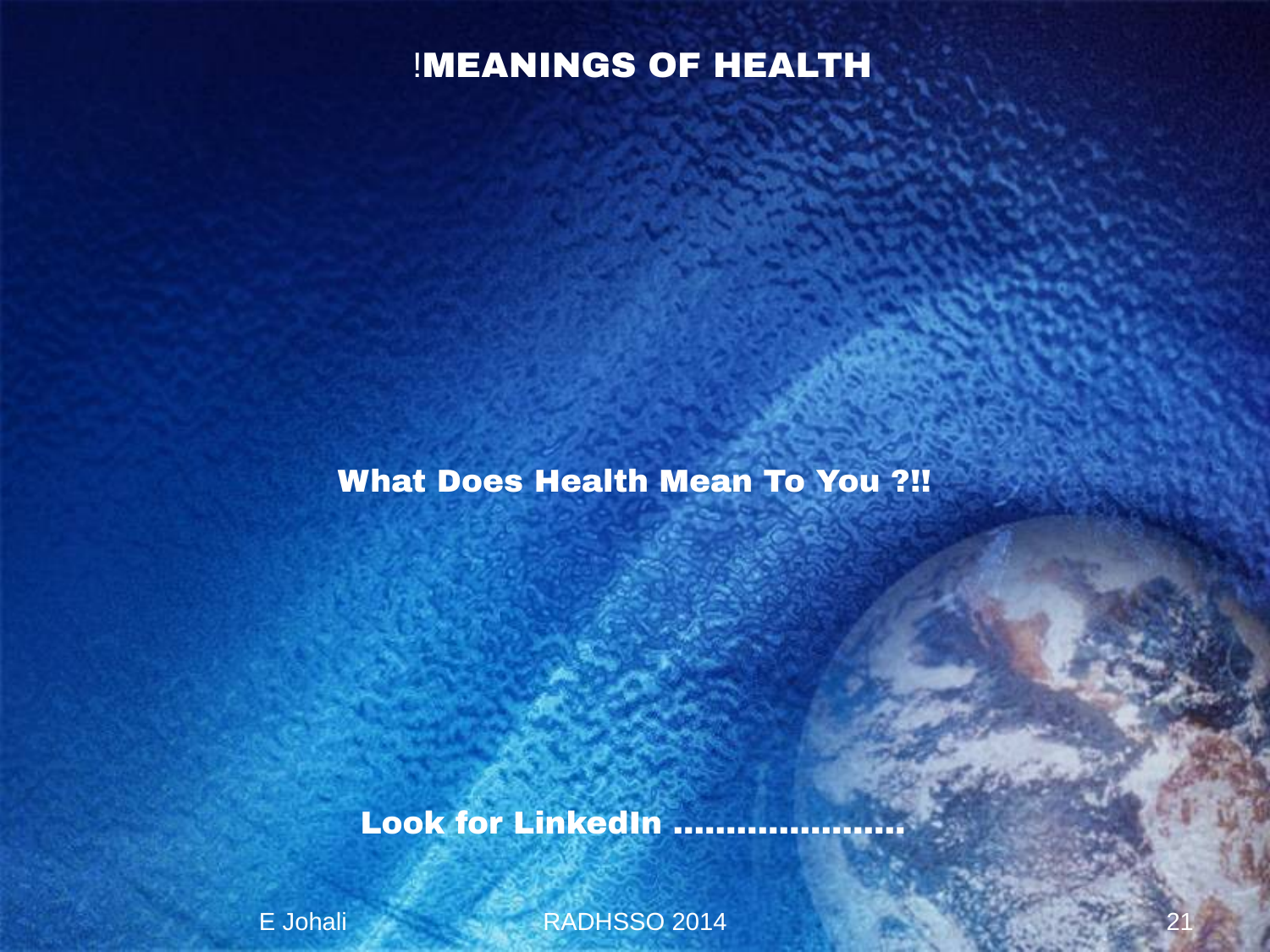

MEANINGS OF HEALTH!

What Does Health Mean To You ?!!

Look for LinkedIn ………………….
E Johali
RADHSSO 2014
21